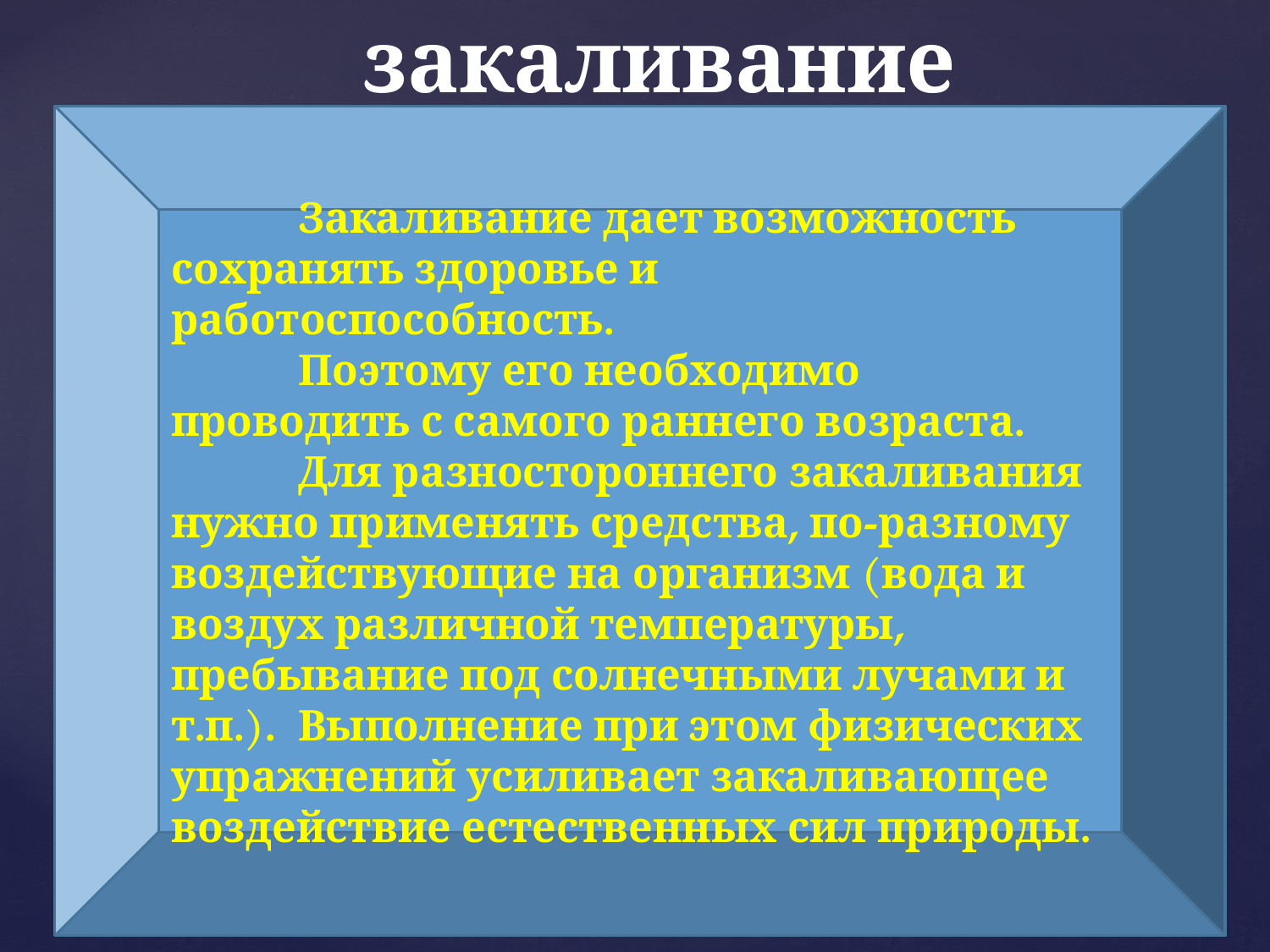

# закаливание
	Закаливание дает возможность сохранять здоровье и работоспособность.
	Поэтому его необходимо проводить с самого раннего возраста.
	Для разностороннего закаливания нужно применять средства, по-разному воздействующие на организм (вода и воздух различной температуры, пребывание под солнечными лучами и т.п.). 	Выполнение при этом физических упражнений усиливает закаливающее воздействие естественных сил природы.